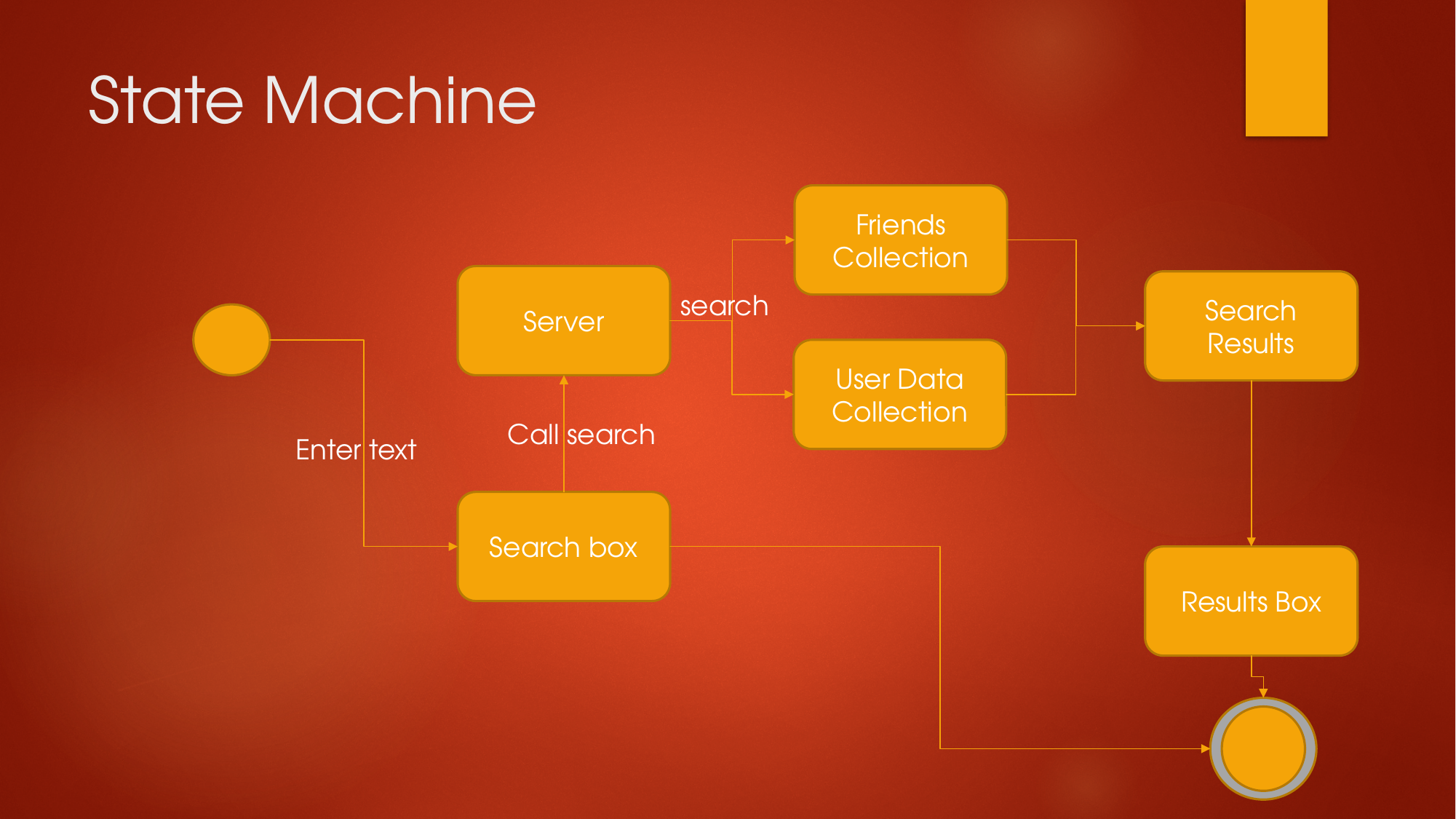

# State Machine
Friends Collection
Server
Search Results
search

User Data Collection
Call search
Enter text
Search box
Results Box